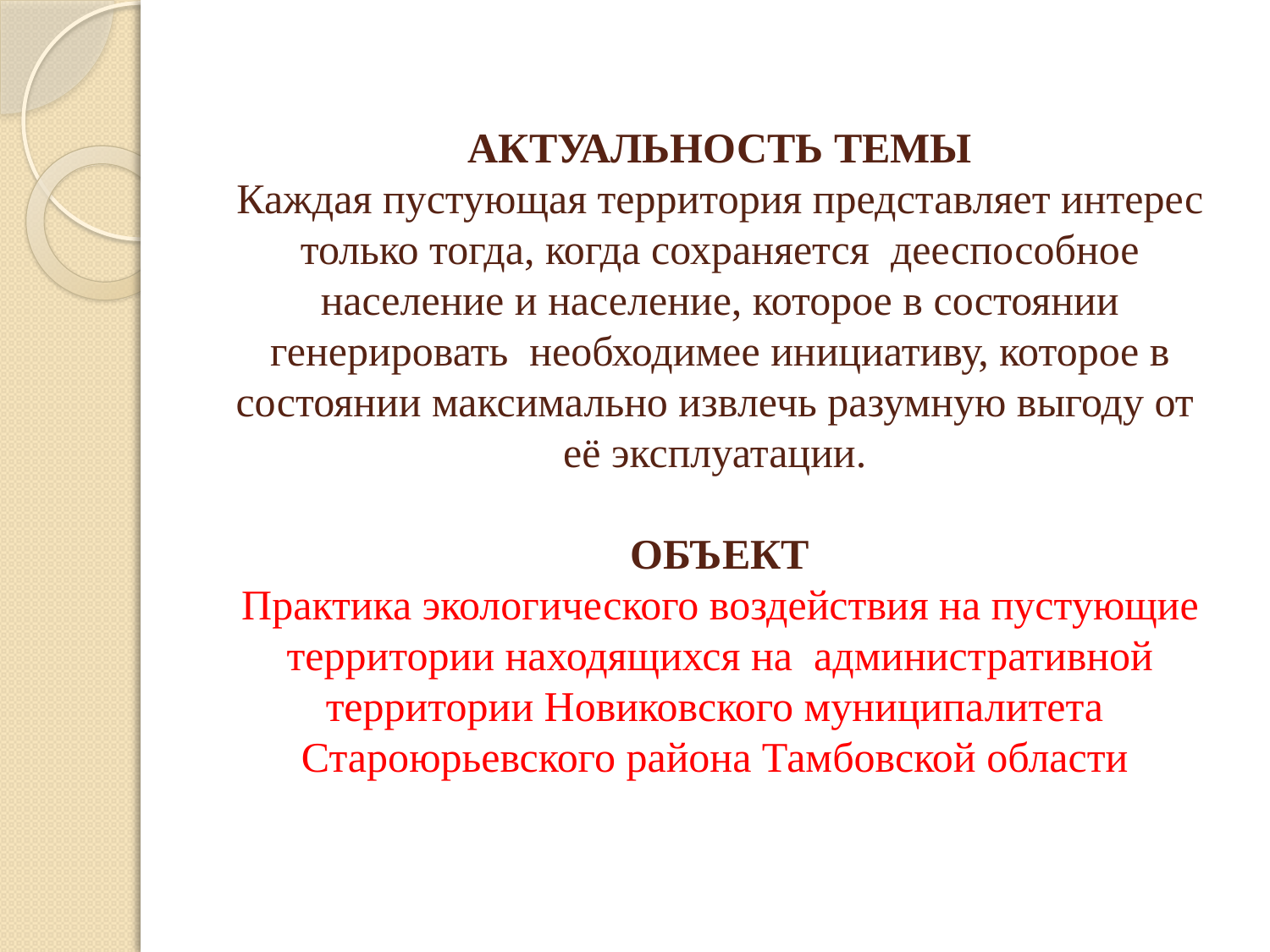

# АКТУАЛЬНОСТЬ ТЕМЫ Каждая пустующая территория представляет интерес только тогда, когда сохраняется  дееспособное население и население, которое в состоянии генерировать  необходимее инициативу, которое в состоянии максимально извлечь разумную выгоду от  её эксплуатации. ОБЪЕКТ Практика экологического воздействия на пустующие территории находящихся на  административной территории Новиковского муниципалитета  Староюрьевского района Тамбовской области